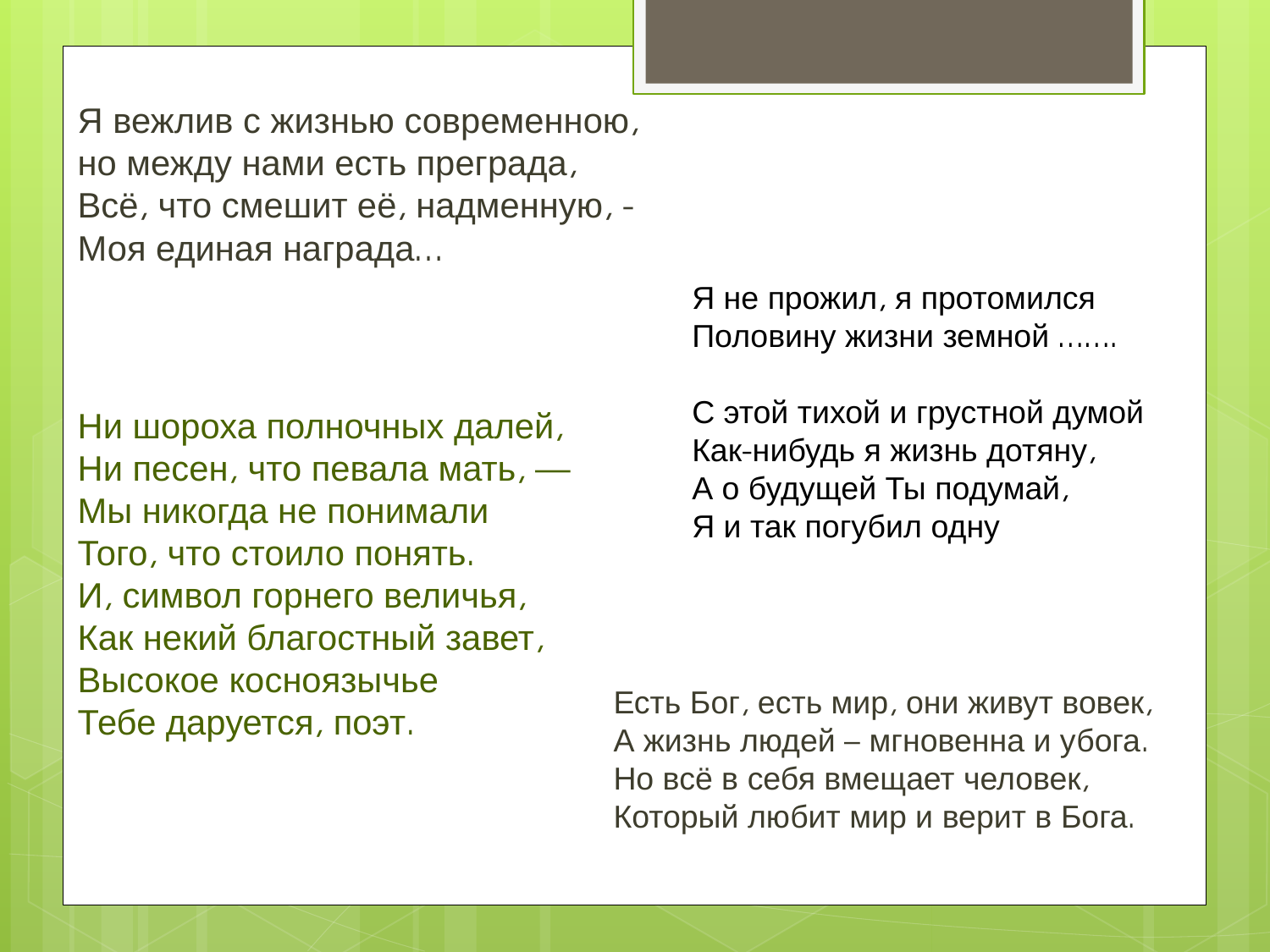

# Я вежлив с жизнью современною, но между нами есть преграда, Всё, что смешит её, надменную, - Моя единая награда… Ни шороха полночных далей, Ни песен, что певала мать, — Мы никогда не понимали Того, что стоило понять. И, символ горнего величья, Как некий благостный завет, Высокое косноязычье Тебе даруется, поэт.

Я не прожил, я протомился
Половину жизни земной …….
С этой тихой и грустной думой
Как-нибудь я жизнь дотяну,
А о будущей Ты подумай,
Я и так погубил одну
Есть Бог, есть мир, они живут вовек,
А жизнь людей – мгновенна и убога.
Но всё в себя вмещает человек,
Который любит мир и верит в Бога.